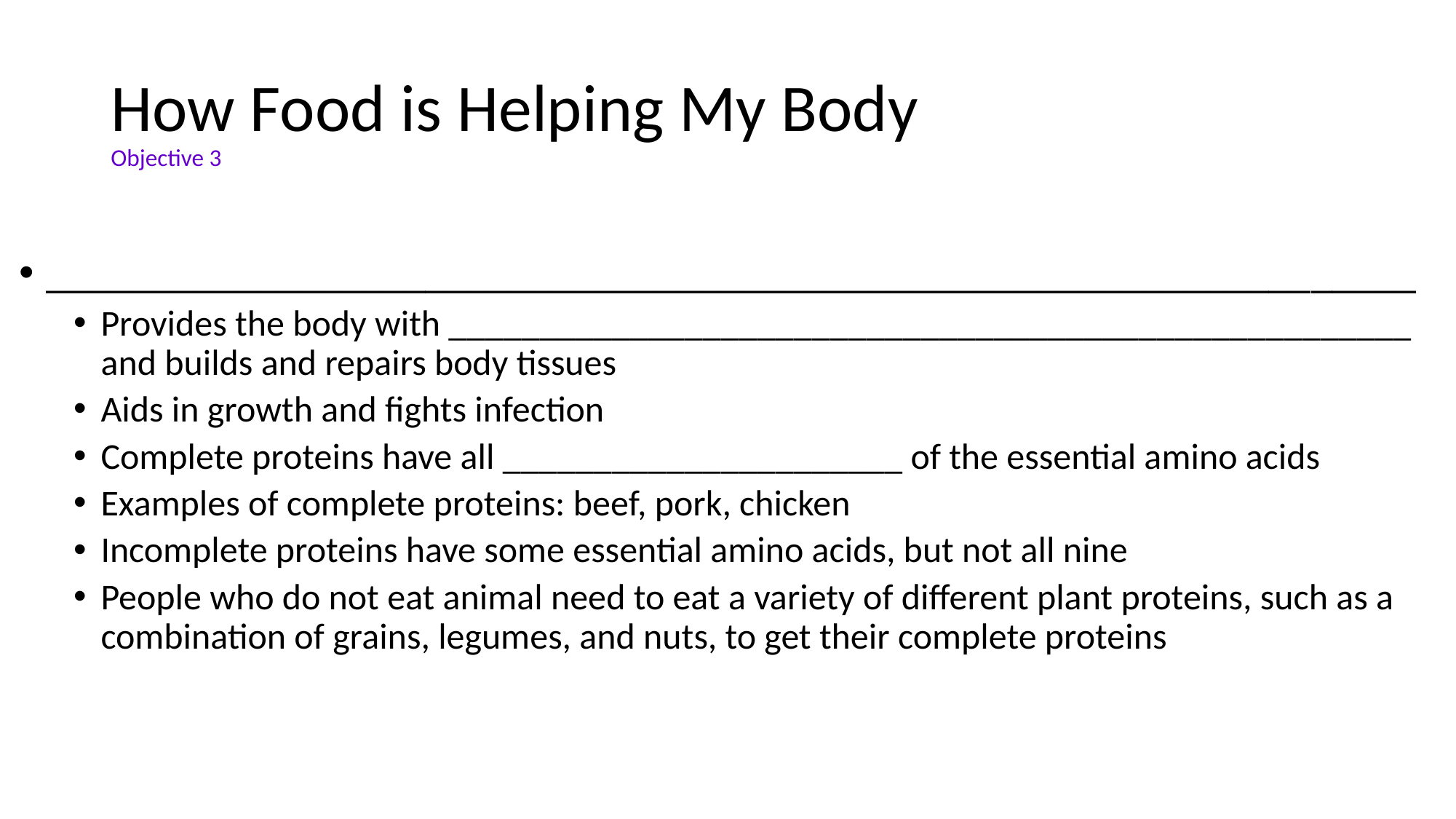

# How Food is Helping My Body Objective 3
_________________________________________________________________
Provides the body with _____________________________________________________ and builds and repairs body tissues
Aids in growth and fights infection
Complete proteins have all ______________________ of the essential amino acids
Examples of complete proteins: beef, pork, chicken
Incomplete proteins have some essential amino acids, but not all nine
People who do not eat animal need to eat a variety of different plant proteins, such as a combination of grains, legumes, and nuts, to get their complete proteins